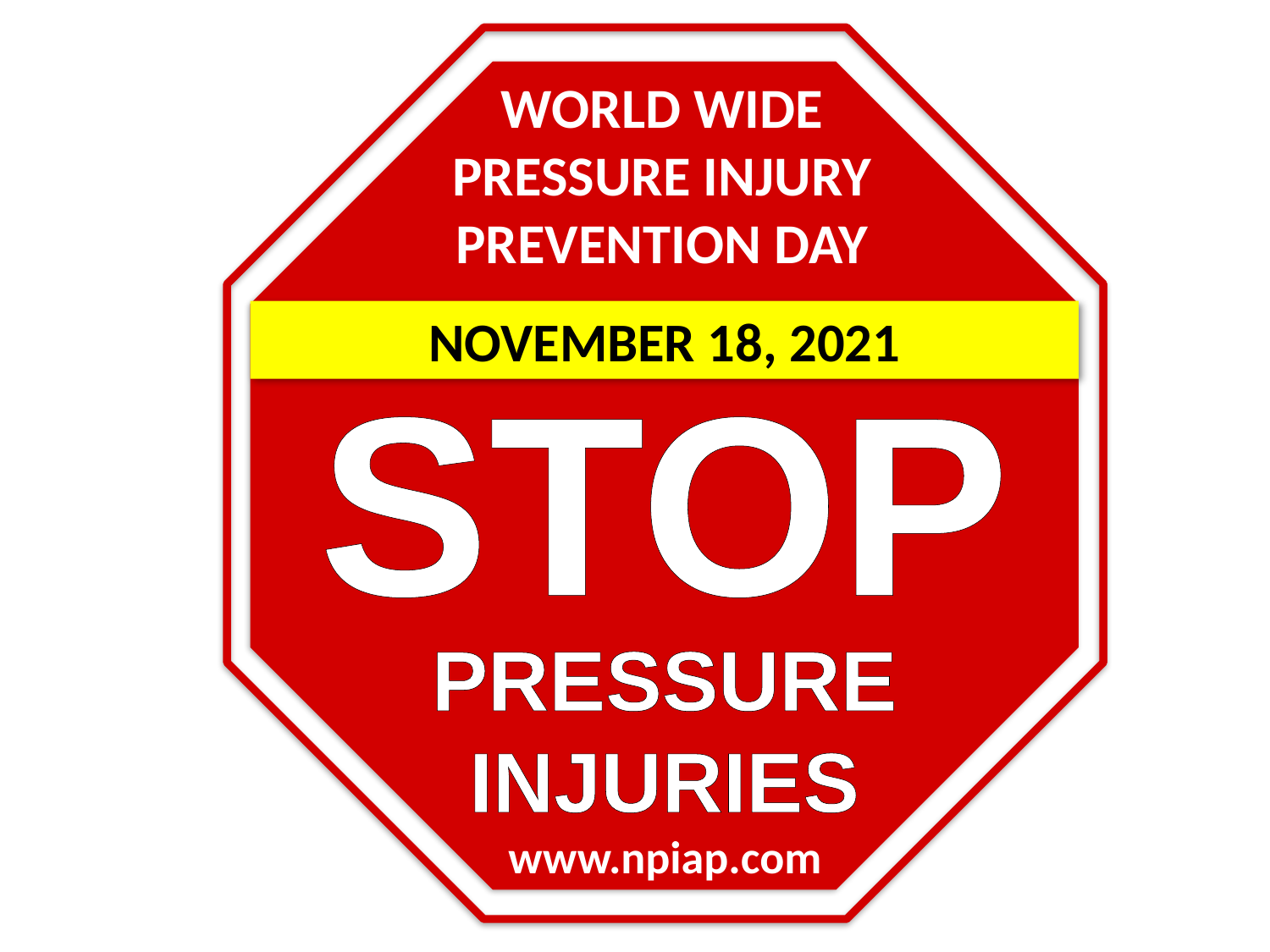

WORLD WIDE
PRESSURE INJURY
PREVENTION DAY
NOVEMBER 18, 2021
STOP
PRESSURE INJURIES
www.npiap.com